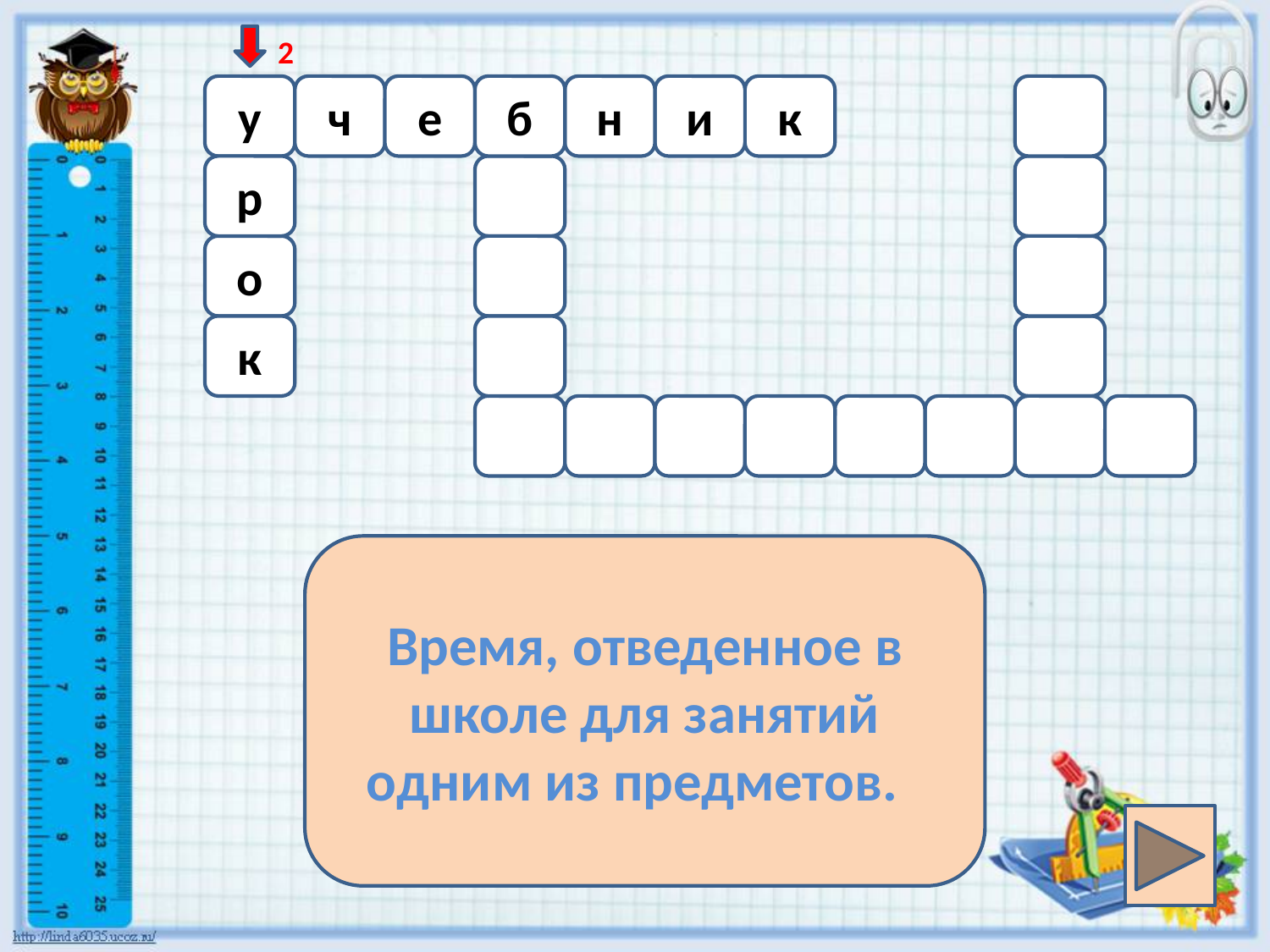

2
у
ч
е
б
н
и
к

р

о

к

Время, отведенное в школе для занятий одним из предметов.